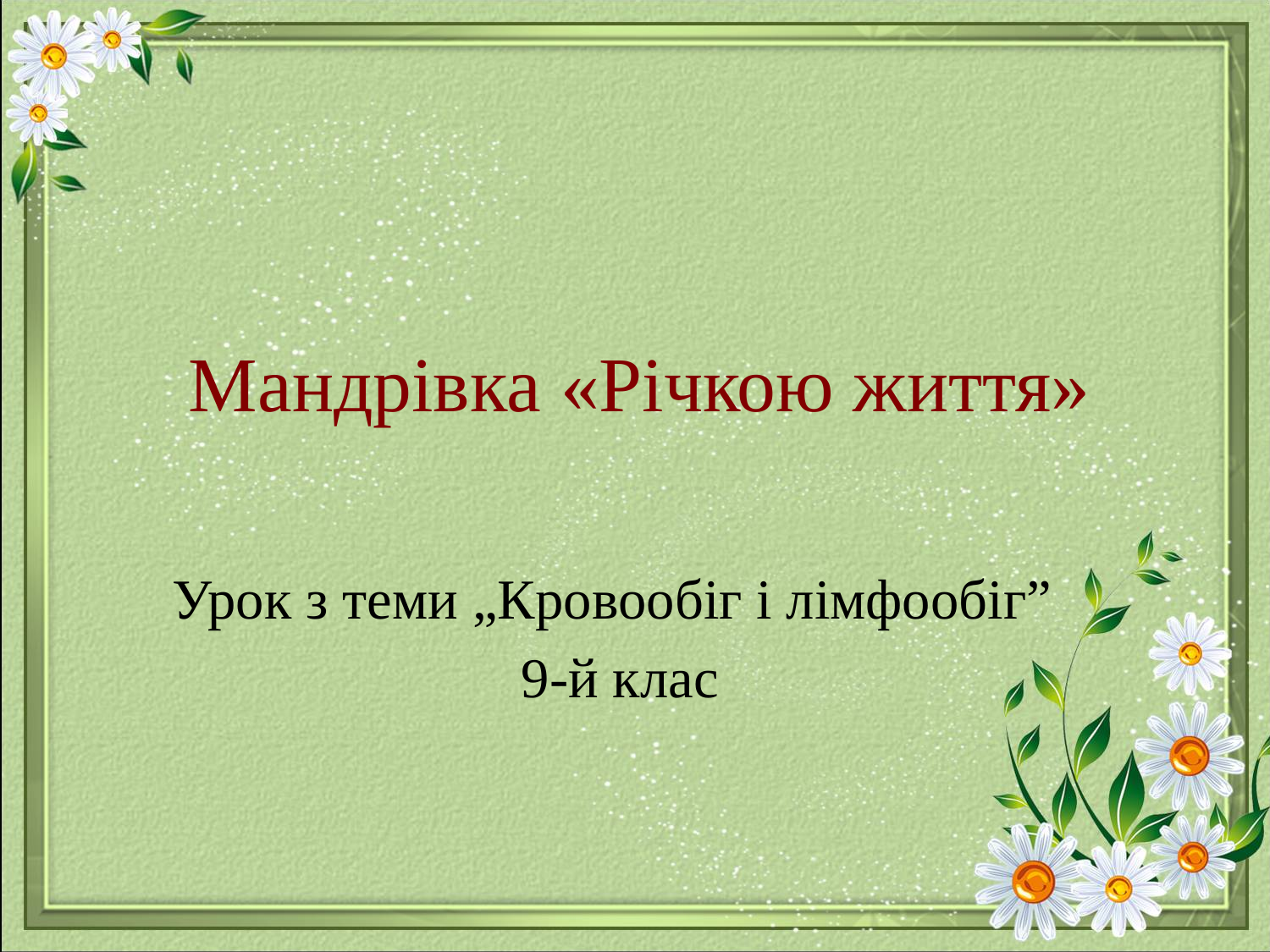

# Мандрівка «Річкою життя»
Урок з теми „Кровообіг і лімфообіг”
9-й клас